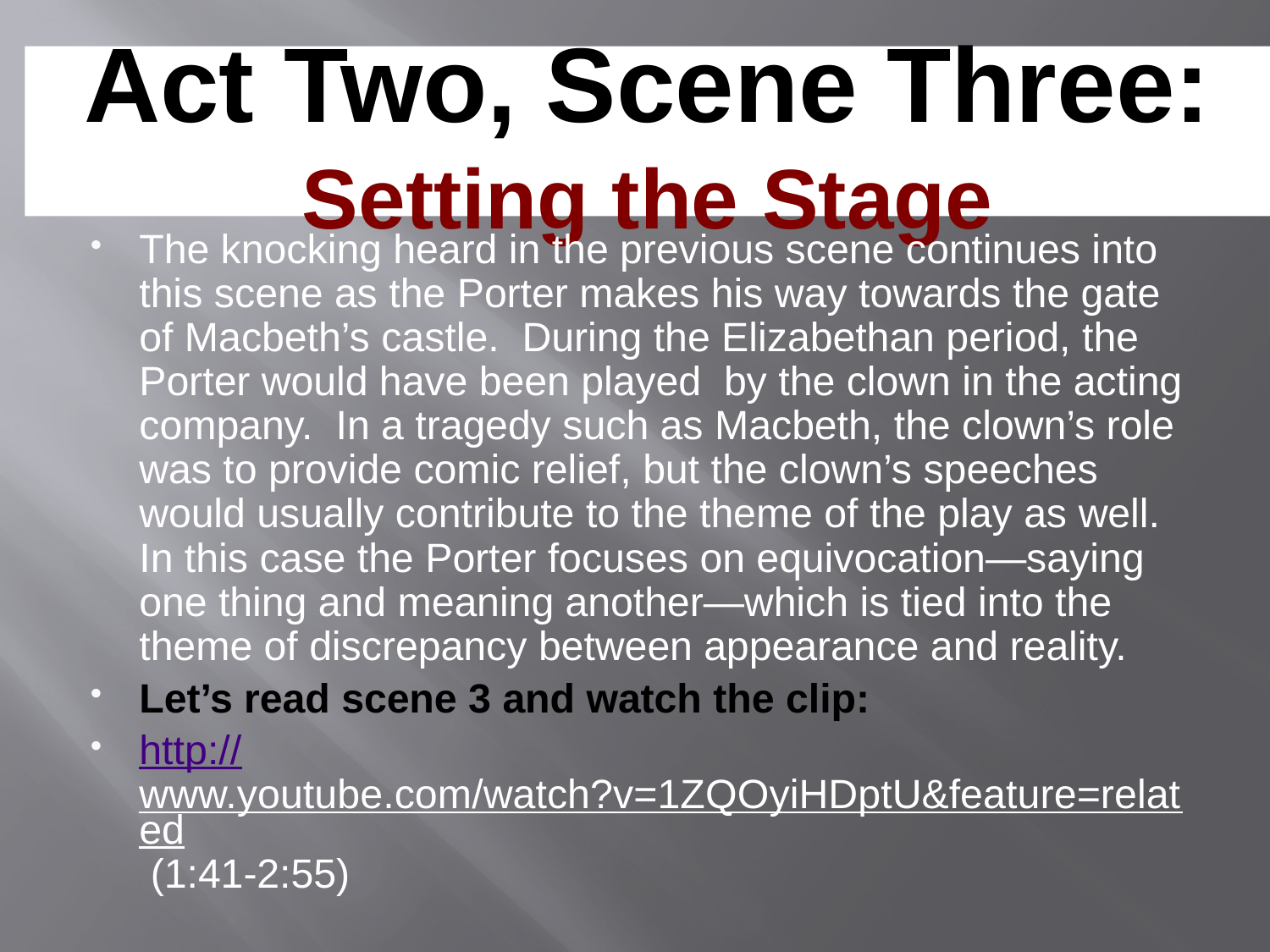

# Act Two, Scene Three: Setting the Stage
The knocking heard in the previous scene continues into this scene as the Porter makes his way towards the gate of Macbeth’s castle.  During the Elizabethan period, the Porter would have been played  by the clown in the acting company.  In a tragedy such as Macbeth, the clown’s role was to provide comic relief, but the clown’s speeches would usually contribute to the theme of the play as well.  In this case the Porter focuses on equivocation—saying one thing and meaning another—which is tied into the theme of discrepancy between appearance and reality.
Let’s read scene 3 and watch the clip:
http://www.youtube.com/watch?v=1ZQOyiHDptU&feature=related (1:41-2:55)